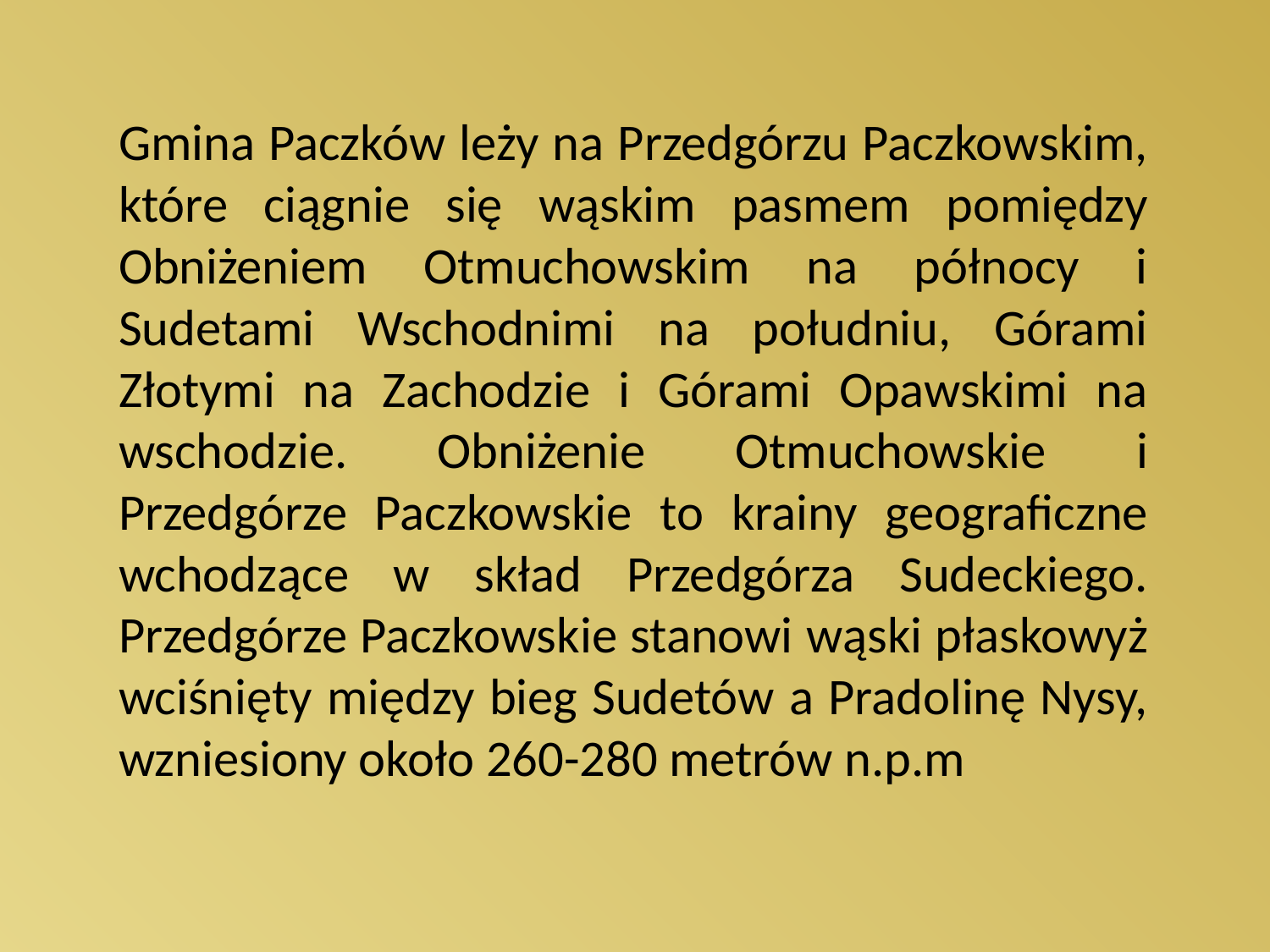

Gmina Paczków leży na Przedgórzu Paczkowskim, które ciągnie się wąskim pasmem pomiędzy Obniżeniem Otmuchowskim na północy i Sudetami Wschodnimi na południu, Górami Złotymi na Zachodzie i Górami Opawskimi na wschodzie. Obniżenie Otmuchowskie i Przedgórze Paczkowskie to krainy geograficzne wchodzące w skład Przedgórza Sudeckiego. Przedgórze Paczkowskie stanowi wąski płaskowyż wciśnięty między bieg Sudetów a Pradolinę Nysy, wzniesiony około 260-280 metrów n.p.m